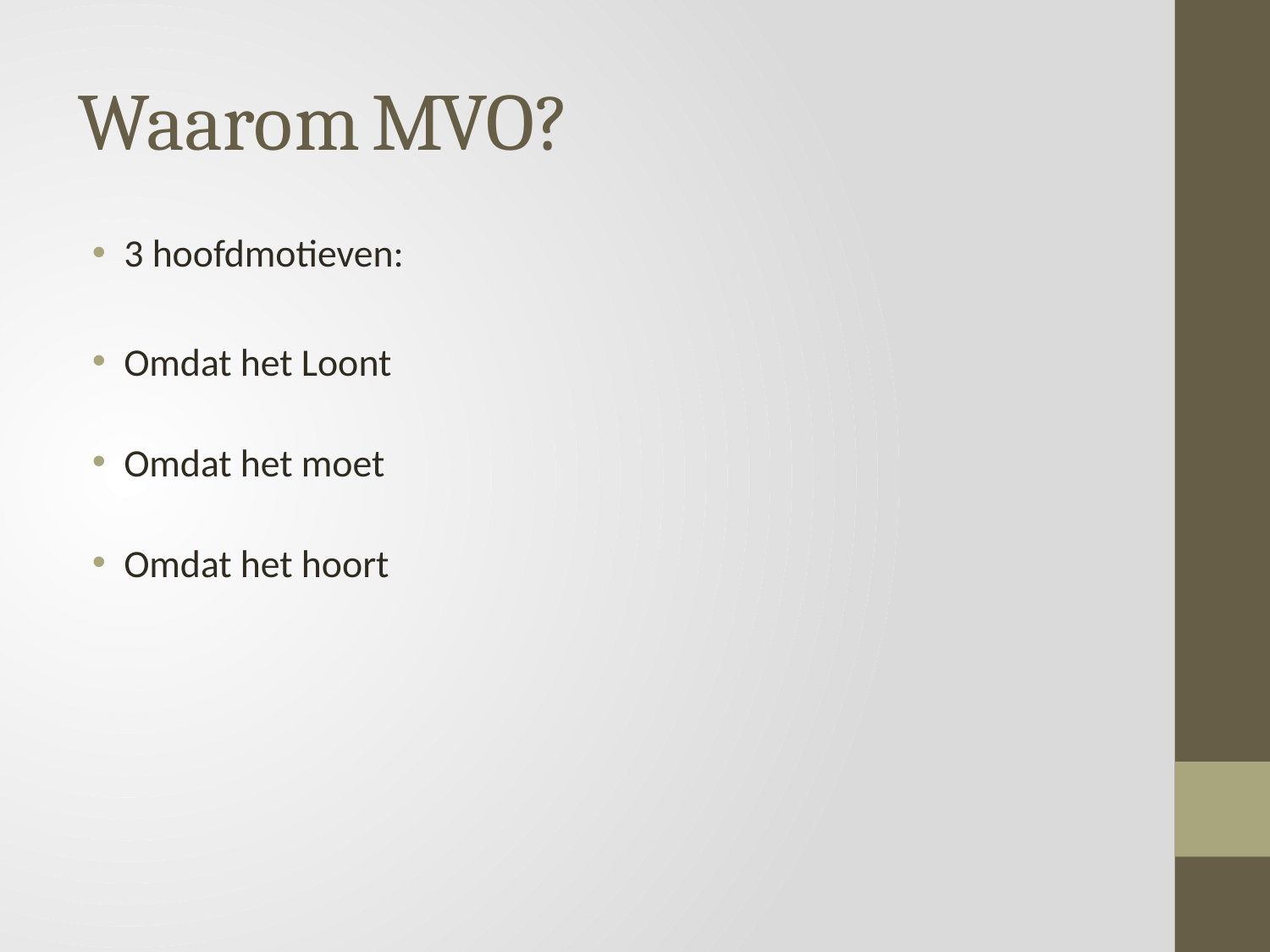

# Waarom MVO?
3 hoofdmotieven:

Omdat het Loont
Omdat het moet
Omdat het hoort